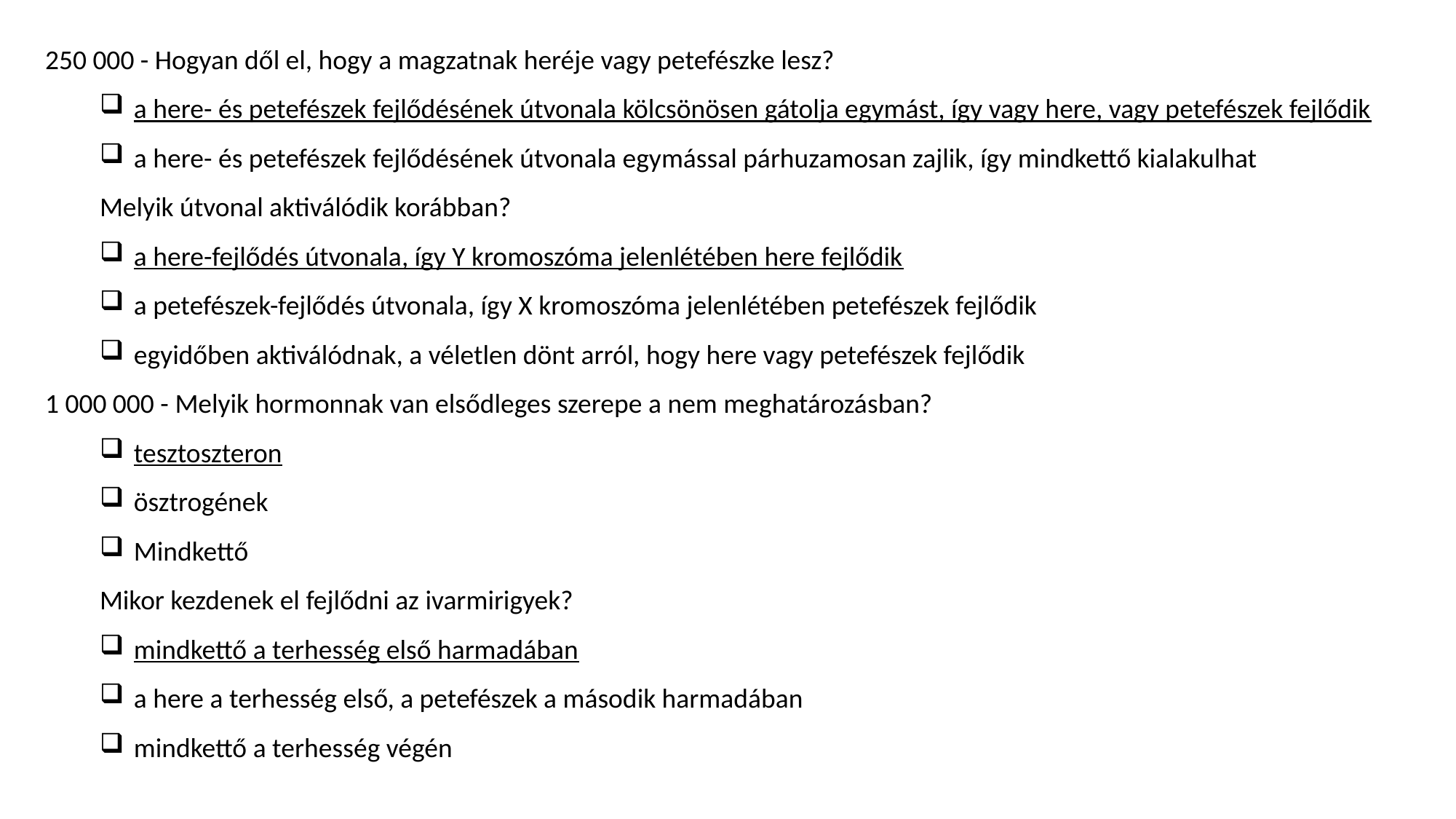

250 000 - Hogyan dől el, hogy a magzatnak heréje vagy petefészke lesz?
a here- és petefészek fejlődésének útvonala kölcsönösen gátolja egymást, így vagy here, vagy petefészek fejlődik
a here- és petefészek fejlődésének útvonala egymással párhuzamosan zajlik, így mindkettő kialakulhat
Melyik útvonal aktiválódik korábban?
a here-fejlődés útvonala, így Y kromoszóma jelenlétében here fejlődik
a petefészek-fejlődés útvonala, így X kromoszóma jelenlétében petefészek fejlődik
egyidőben aktiválódnak, a véletlen dönt arról, hogy here vagy petefészek fejlődik
1 000 000 - Melyik hormonnak van elsődleges szerepe a nem meghatározásban?
tesztoszteron
ösztrogének
Mindkettő
Mikor kezdenek el fejlődni az ivarmirigyek?
mindkettő a terhesség első harmadában
a here a terhesség első, a petefészek a második harmadában
mindkettő a terhesség végén